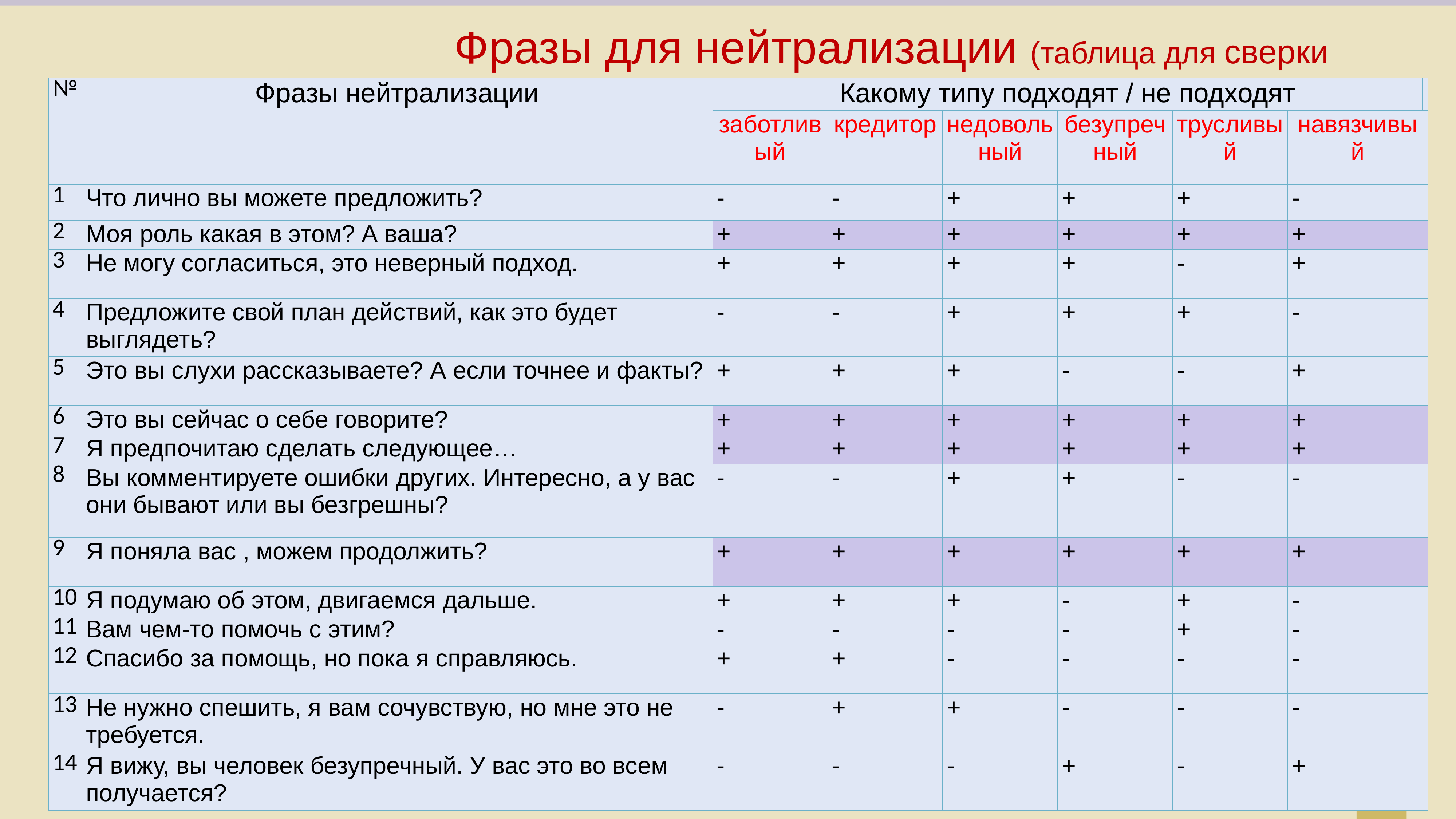

Фразы для нейтрализации (таблица для сверки результатов)
| № | Фразы нейтрализации | Какому типу подходят / не подходят |  |  |  |  |  |  |
| --- | --- | --- | --- | --- | --- | --- | --- | --- |
|  |  | заботливый | кредитор | недовольный | безупречный | трусливый | навязчивый |  |
| 1 | Что лично вы можете предложить? | - | - | + | + | + | - |  |
| 2 | Моя роль какая в этом? А ваша? | + | + | + | + | + | + |  |
| 3 | Не могу согласиться, это неверный подход. | + | + | + | + | - | + |  |
| 4 | Предложите свой план действий, как это будет выглядеть? | - | - | + | + | + | - |  |
| 5 | Это вы слухи рассказываете? А если точнее и факты? | + | + | + | - | - | + |  |
| 6 | Это вы сейчас о себе говорите? | + | + | + | + | + | + |  |
| 7 | Я предпочитаю сделать следующее… | + | + | + | + | + | + |  |
| 8 | Вы комментируете ошибки других. Интересно, а у вас они бывают или вы безгрешны? | - | - | + | + | - | - |  |
| 9 | Я поняла вас , можем продолжить? | + | + | + | + | + | + |  |
| 10 | Я подумаю об этом, двигаемся дальше. | + | + | + | - | + | - |  |
| 11 | Вам чем-то помочь с этим? | - | - | - | - | + | - |  |
| 12 | Спасибо за помощь, но пока я справляюсь. | + | + | - | - | - | - |  |
| 13 | Не нужно спешить, я вам сочувствую, но мне это не требуется. | - | + | + | - | - | - |  |
| 14 | Я вижу, вы человек безупречный. У вас это во всем получается? | - | - | - | + | - | + |  |

2